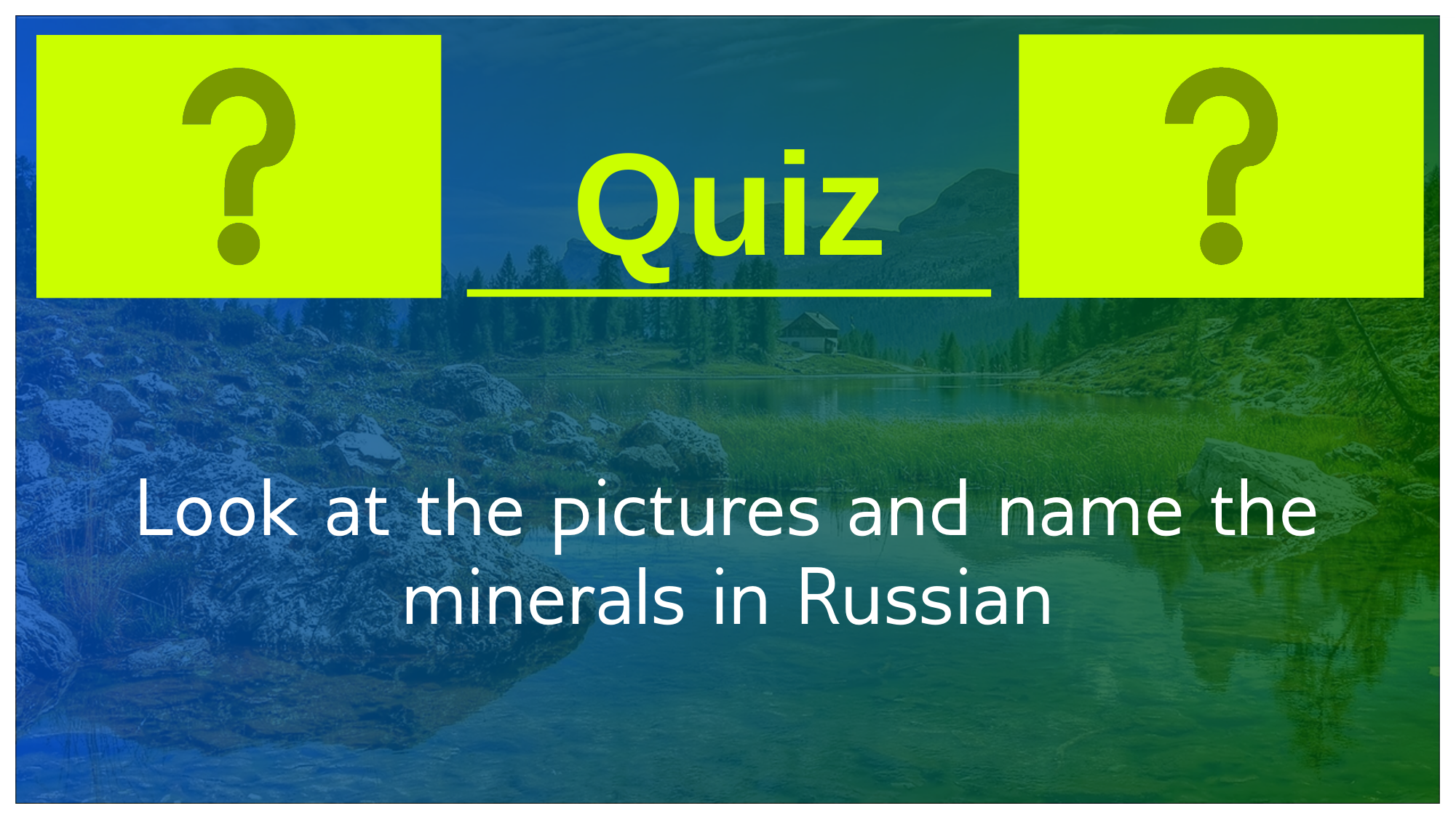

Quiz
# Look at the pictures and name the minerals in Russian